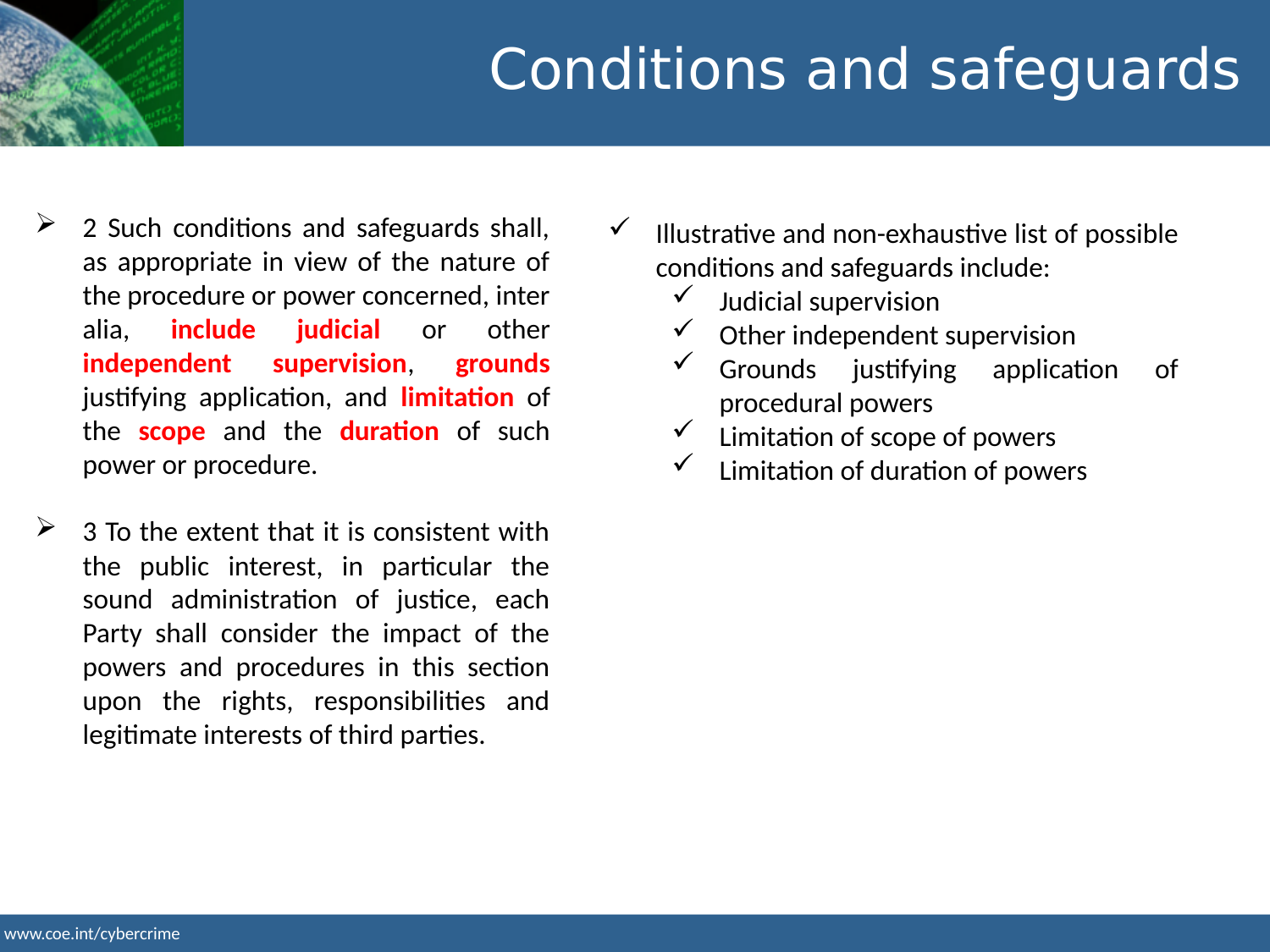

Conditions and safeguards
2 Such conditions and safeguards shall, as appropriate in view of the nature of the procedure or power concerned, inter alia, include judicial or other independent supervision, grounds justifying application, and limitation of the scope and the duration of such power or procedure.

3 To the extent that it is consistent with the public interest, in particular the sound administration of justice, each Party shall consider the impact of the powers and procedures in this section upon the rights, responsibilities and legitimate interests of third parties.
Illustrative and non-exhaustive list of possible conditions and safeguards include:
Judicial supervision
Other independent supervision
Grounds justifying application of procedural powers
Limitation of scope of powers
Limitation of duration of powers